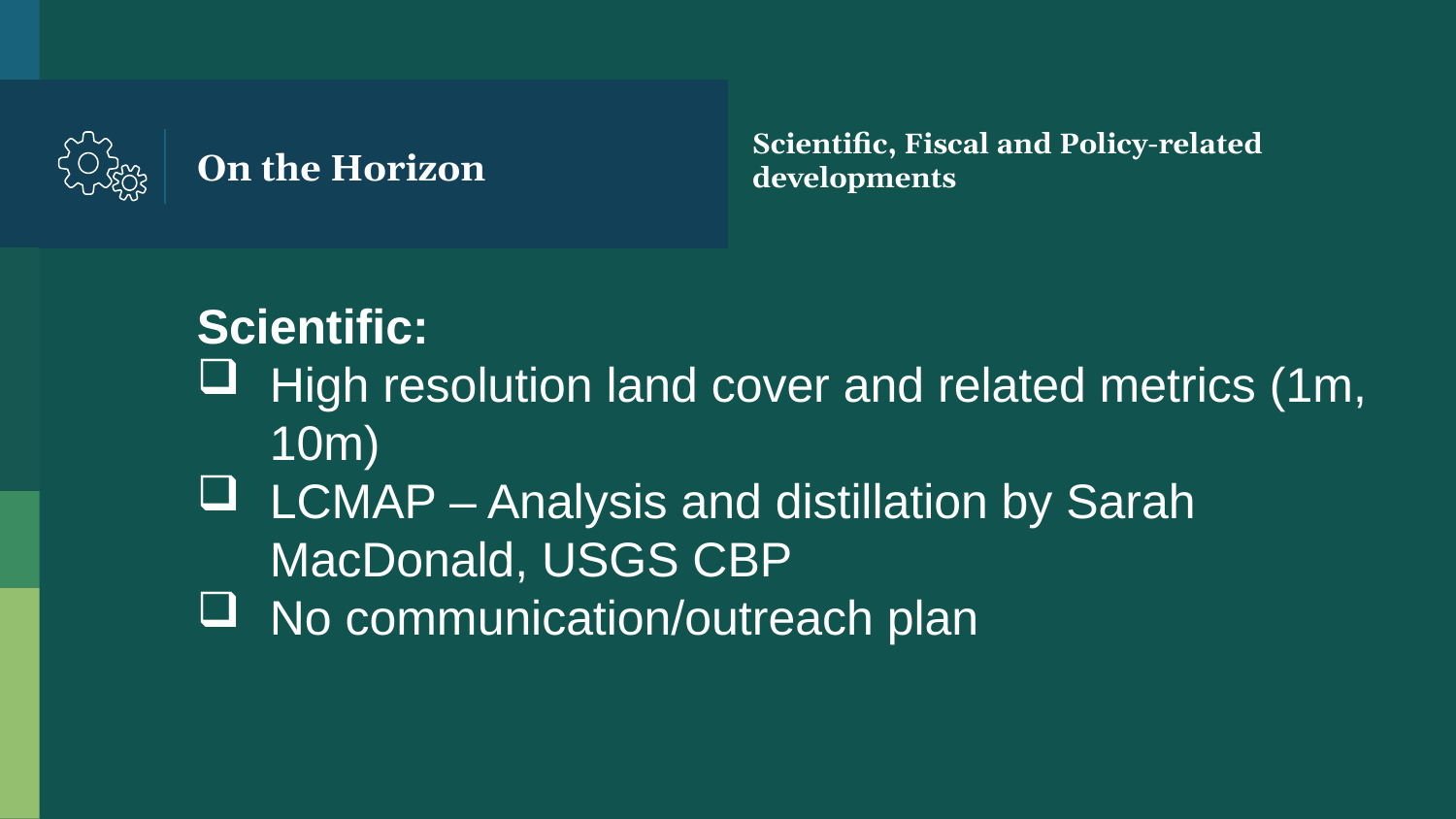

# Scientific, Fiscal and Policy-related developments
On the Horizon

Scientific:
High resolution land cover and related metrics (1m, 10m)
LCMAP – Analysis and distillation by Sarah MacDonald, USGS CBP
No communication/outreach plan